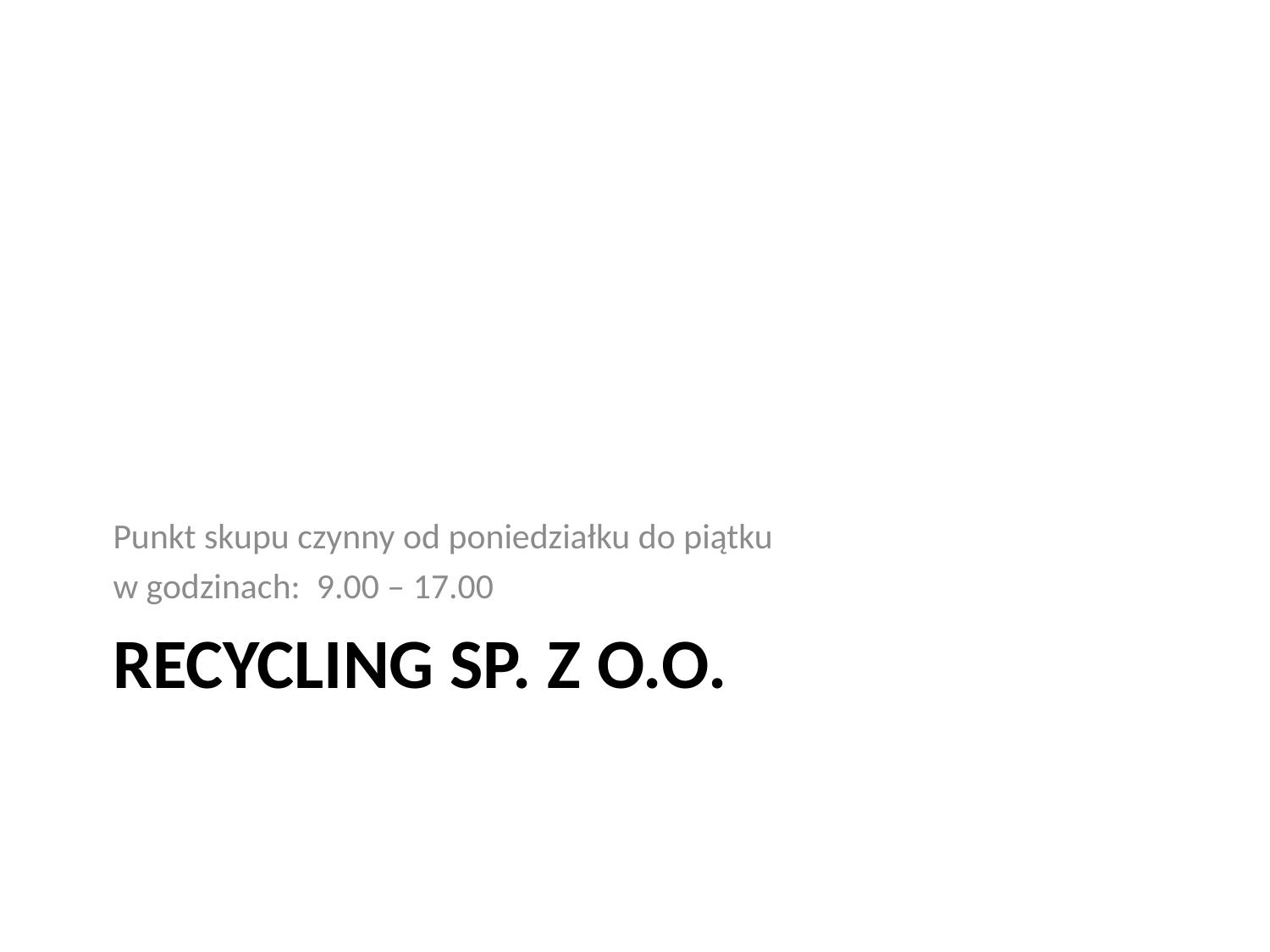

Punkt skupu czynny od poniedziałku do piątku
w godzinach:  9.00 – 17.00
# Recycling sp. Z o.o.